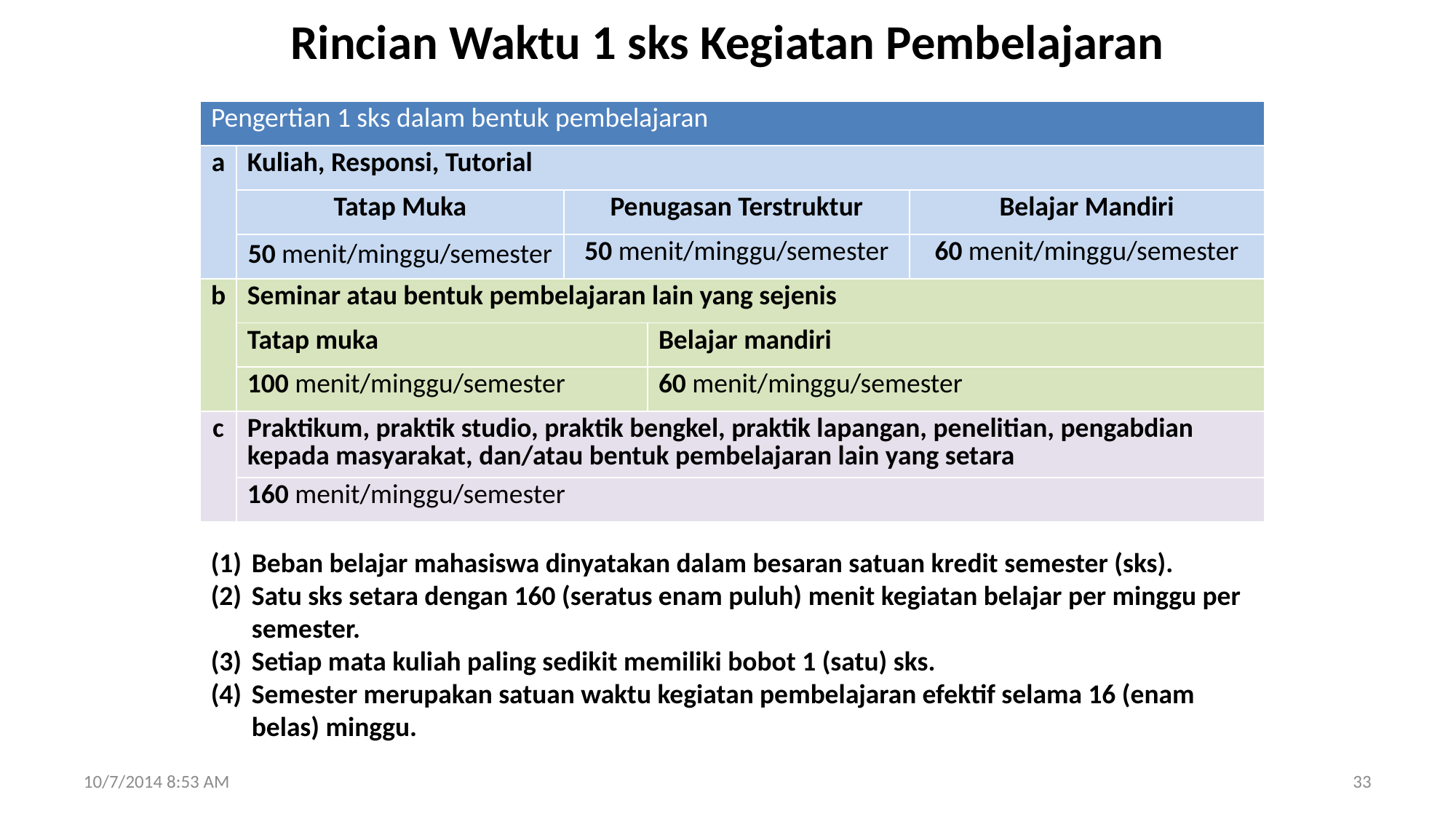

# Rincian Waktu 1 sks Kegiatan Pembelajaran
| Pengertian 1 sks dalam bentuk pembelajaran |  |  |  |  |
| --- | --- | --- | --- | --- |
| a | Kuliah, Responsi, Tutorial |  |  |  |
|  | Tatap Muka | Penugasan Terstruktur |  | Belajar Mandiri |
|  | 50 menit/minggu/semester | 50 menit/minggu/semester |  | 60 menit/minggu/semester |
| b | Seminar atau bentuk pembelajaran lain yang sejenis |  |  |  |
|  | Tatap muka |  | Belajar mandiri |  |
|  | 100 menit/minggu/semester |  | 60 menit/minggu/semester |  |
| c | Praktikum, praktik studio, praktik bengkel, praktik lapangan, penelitian, pengabdian kepada masyarakat, dan/atau bentuk pembelajaran lain yang setara |  |  |  |
|  | 160 menit/minggu/semester |  |  |  |
(1) 	Beban belajar mahasiswa dinyatakan dalam besaran satuan kredit semester (sks).
(2) 	Satu sks setara dengan 160 (seratus enam puluh) menit kegiatan belajar per minggu per semester.
(3) 	Setiap mata kuliah paling sedikit memiliki bobot 1 (satu) sks.
(4) 	Semester merupakan satuan waktu kegiatan pembelajaran efektif selama 16 (enam belas) minggu.
10/7/2014 8:53 AM
33